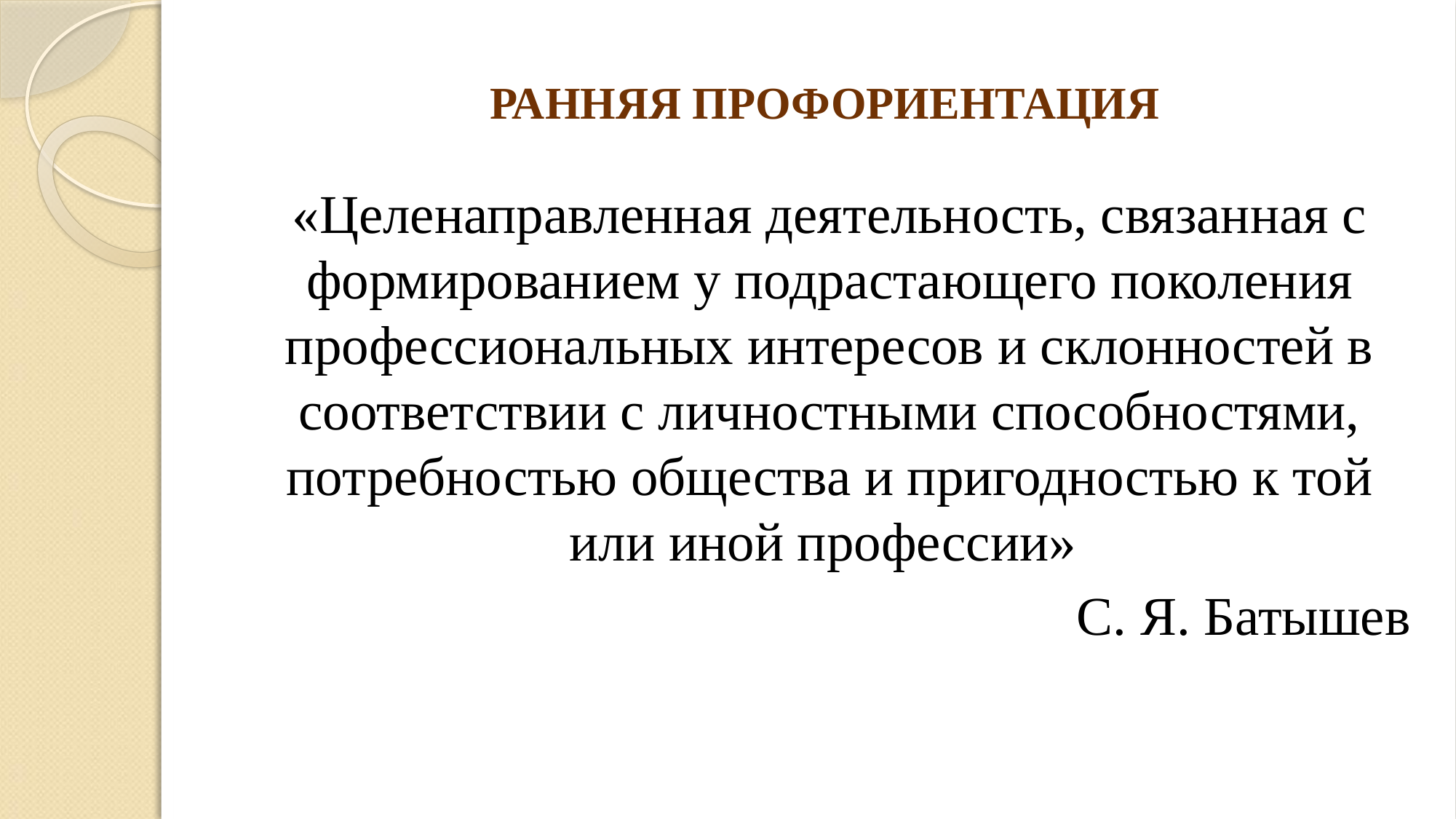

# Ранняя профориентация
«Целенаправленная деятельность, связанная с формированием у подрастающего поколения профессиональных интересов и склонностей в соответствии с личностными способностями, потребностью общества и пригодностью к той или иной профессии»
С. Я. Батышев